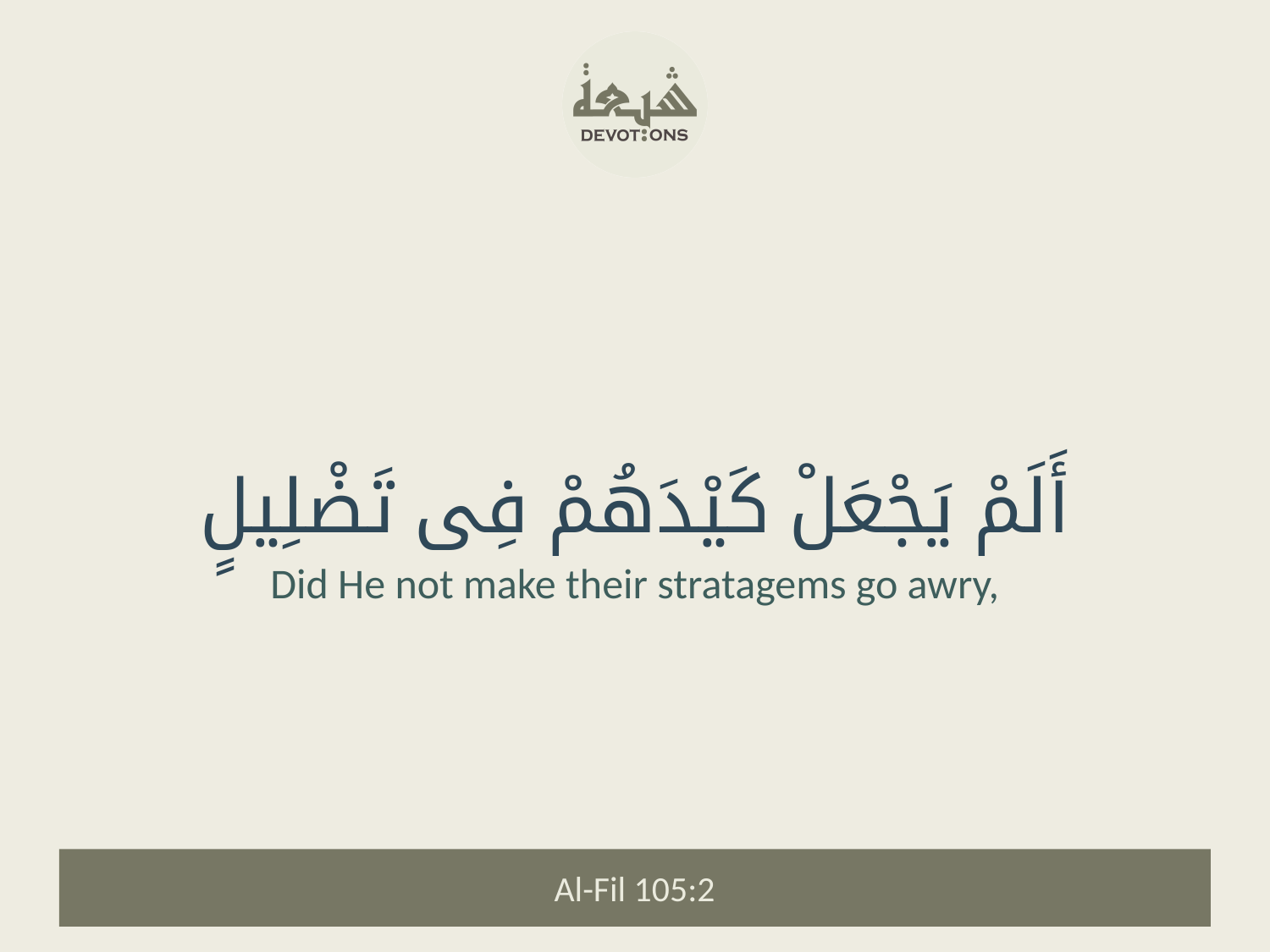

أَلَمْ يَجْعَلْ كَيْدَهُمْ فِى تَضْلِيلٍ
Did He not make their stratagems go awry,
Al-Fil 105:2